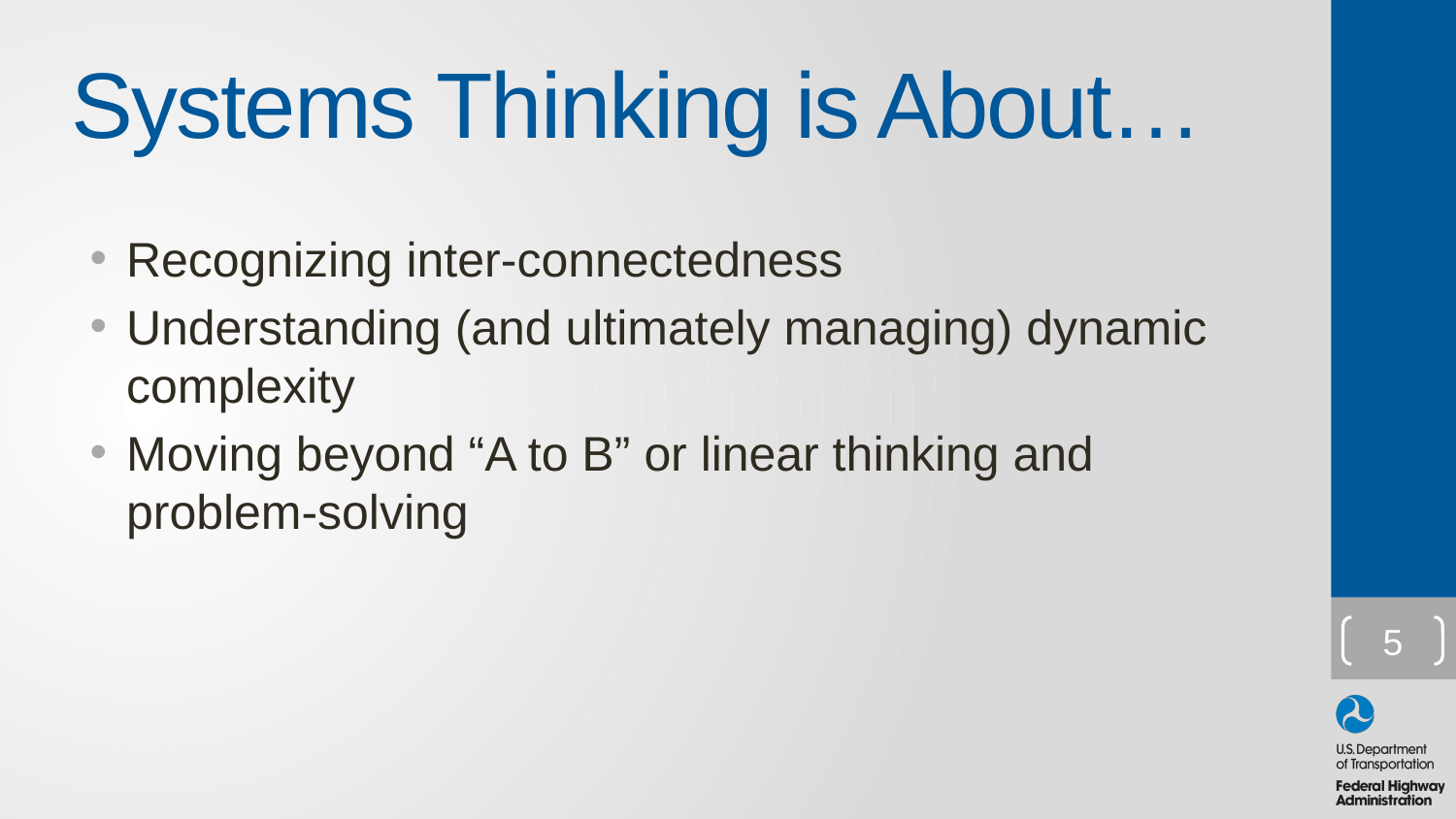

# Systems Thinking is About…
Recognizing inter-connectedness
Understanding (and ultimately managing) dynamic complexity
Moving beyond “A to B” or linear thinking and problem-solving

5